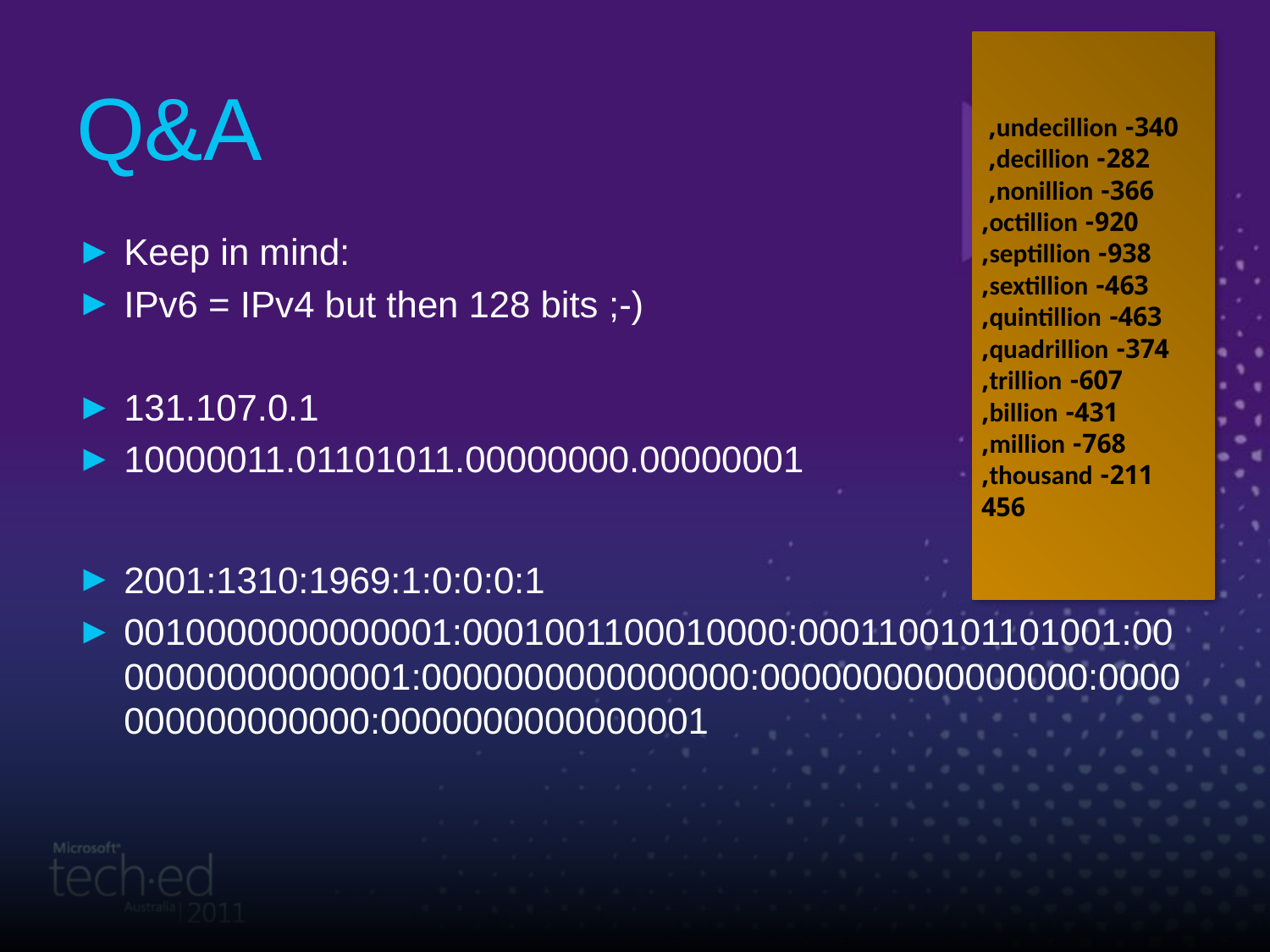

340- undecillion,
282- decillion,
366- nonillion,
920- octillion,
938- septillion,
463- sextillion,
463- quintillion,
374- quadrillion,
607- trillion,
431- billion,
768- million,
211- thousand,
456

# Q&A
Keep in mind:
IPv6 = IPv4 but then 128 bits ;-)

131.107.0.1
10000011.01101011.00000000.00000001

2001:1310:1969:1:0:0:0:1
0010000000000001:0001001100010000:0001100101101001:0000000000000001:0000000000000000:0000000000000000:0000000000000000:0000000000000001